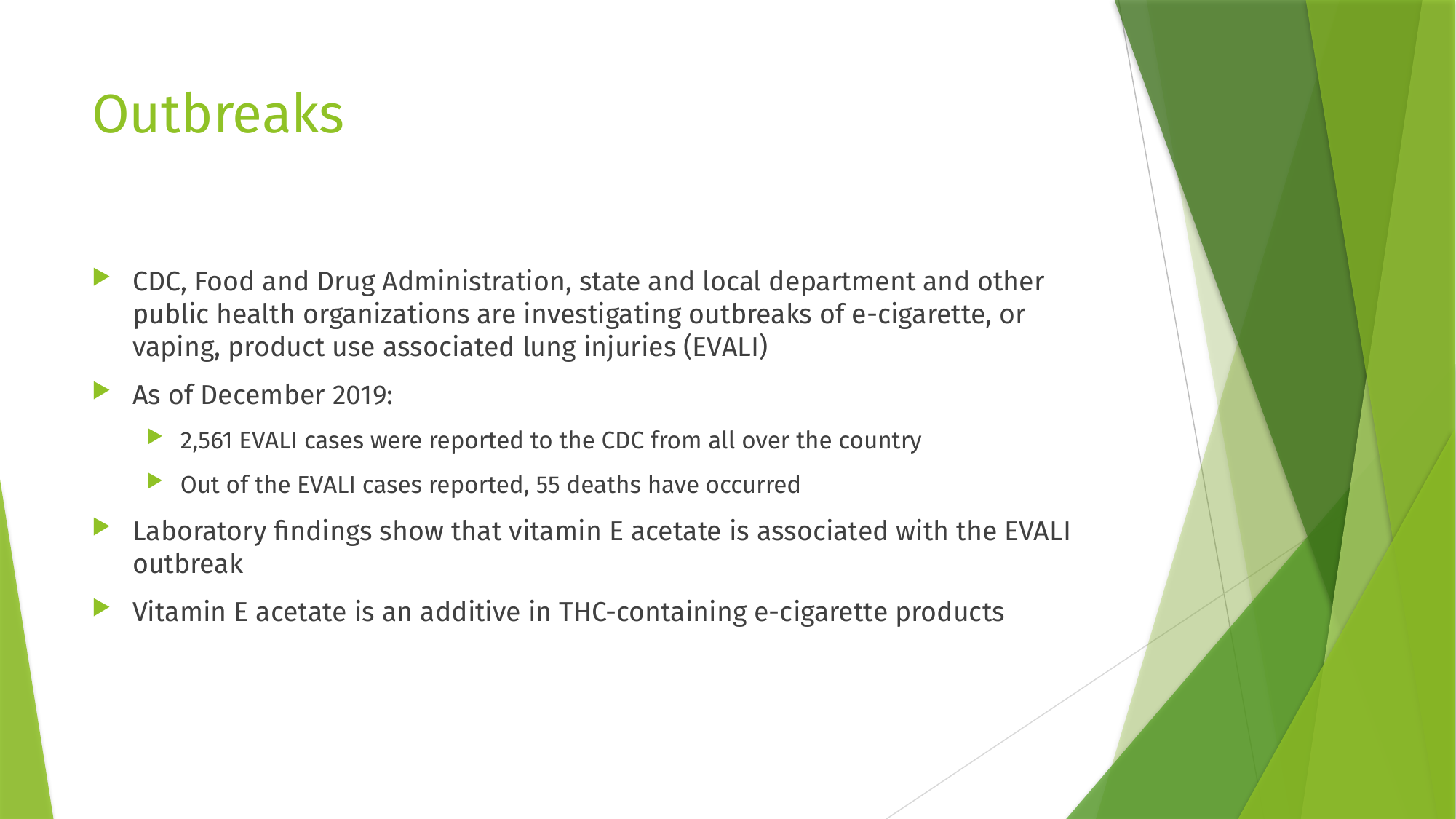

# Outbreaks
CDC, Food and Drug Administration, state and local department and other public health organizations are investigating outbreaks of e-cigarette, or vaping, product use associated lung injuries (EVALI)
As of December 2019:
2,561 EVALI cases were reported to the CDC from all over the country
Out of the EVALI cases reported, 55 deaths have occurred
Laboratory findings show that vitamin E acetate is associated with the EVALI outbreak
Vitamin E acetate is an additive in THC-containing e-cigarette products